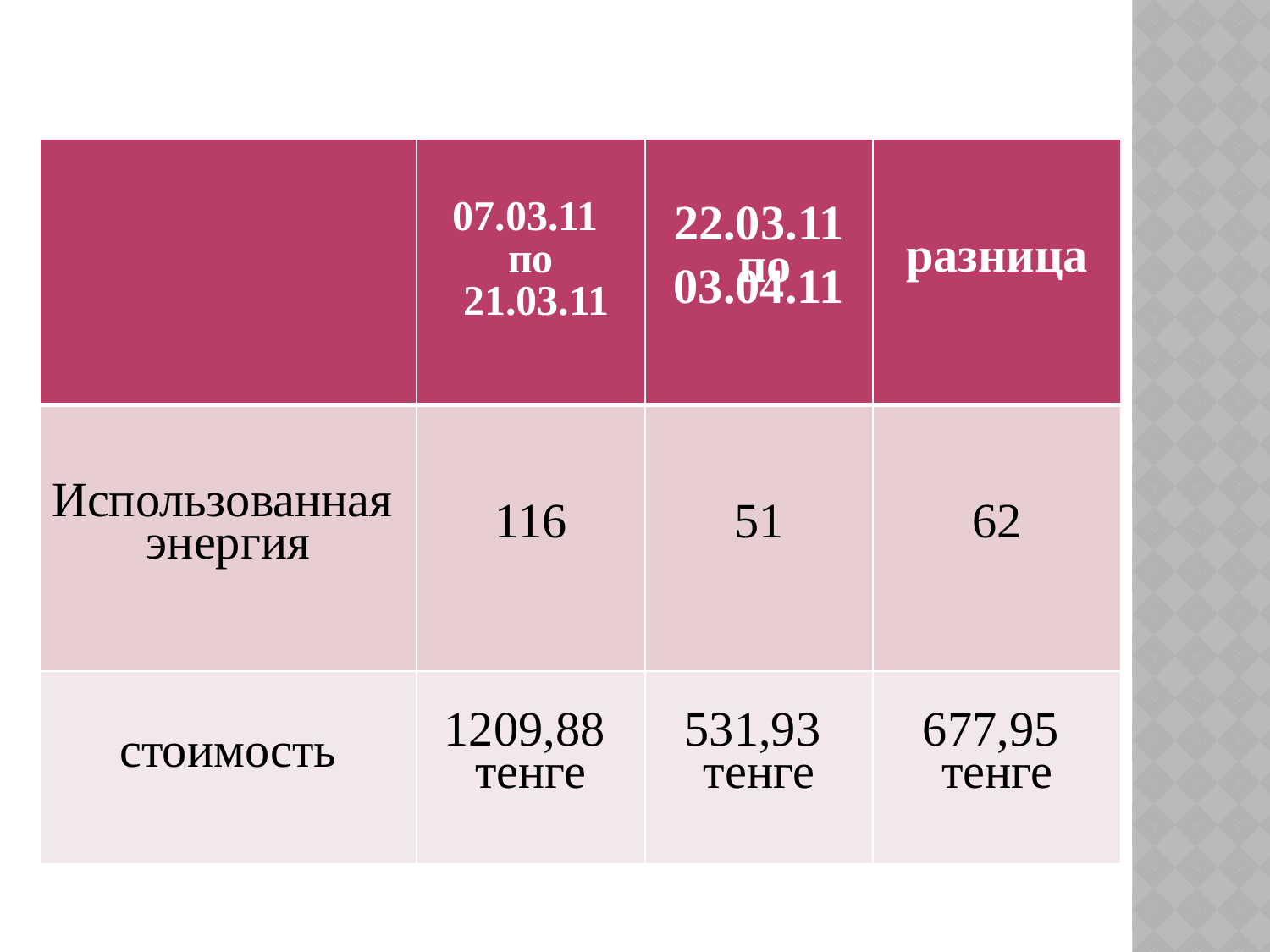

# Итого
|  | 07.03.11 по 21.03.11 | 22.03.11 по 03.04.11 | разница |
| --- | --- | --- | --- |
| Использованная энергия | 116 | 51 | 62 |
| стоимость | 1209,88 тенге | 531,93 тенге | 677,95 тенге |